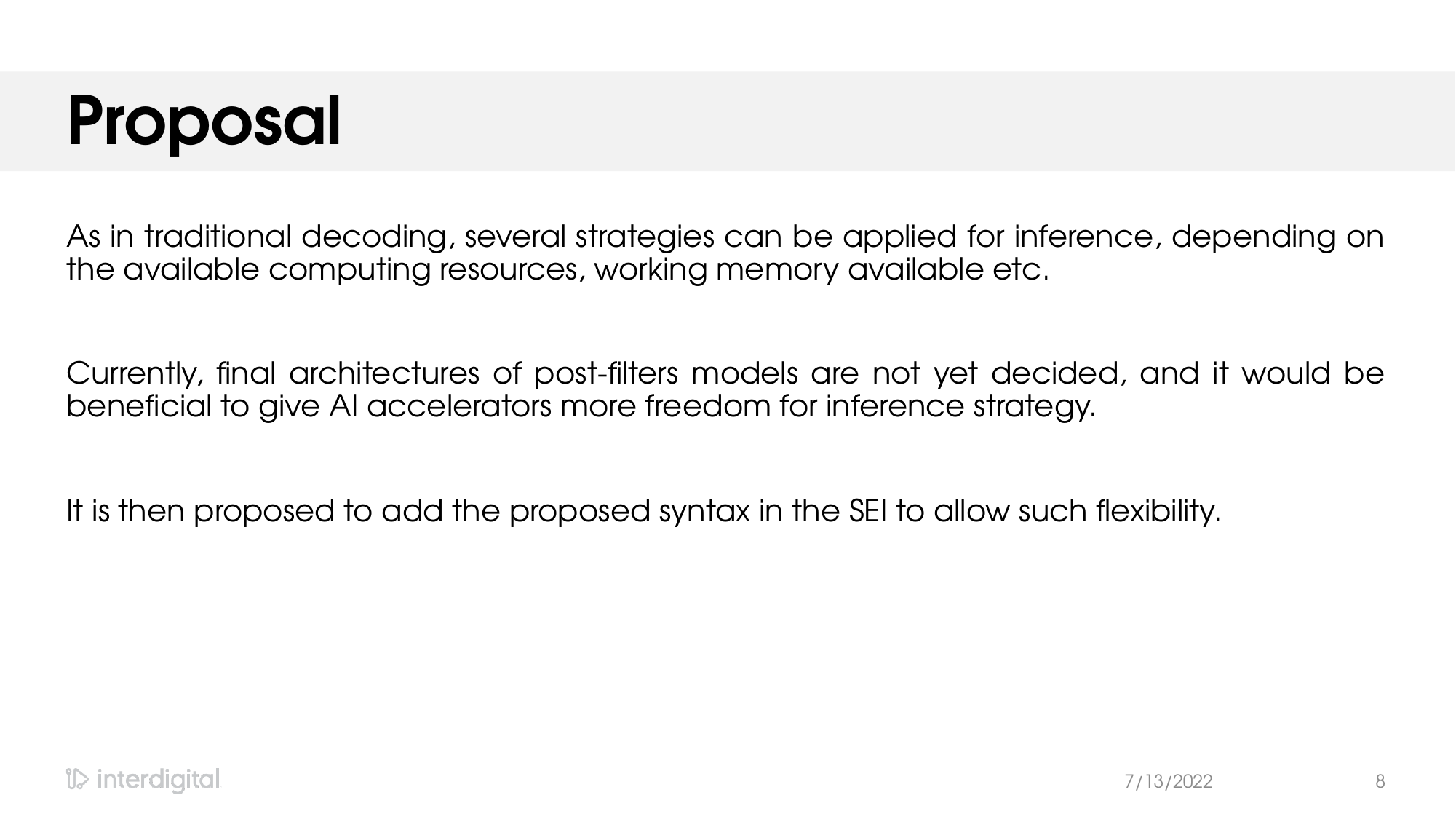

# Proposal

As in traditional decoding, several strategies can be applied for inference, depending on the available computing resources, working memory available etc.

Currently, final architectures of post-filters models are not yet decided, and it would be beneficial to give AI accelerators more freedom for inference strategy.

It is then proposed to add the proposed syntax in the SEI to allow such flexibility.
7/13/2022
8